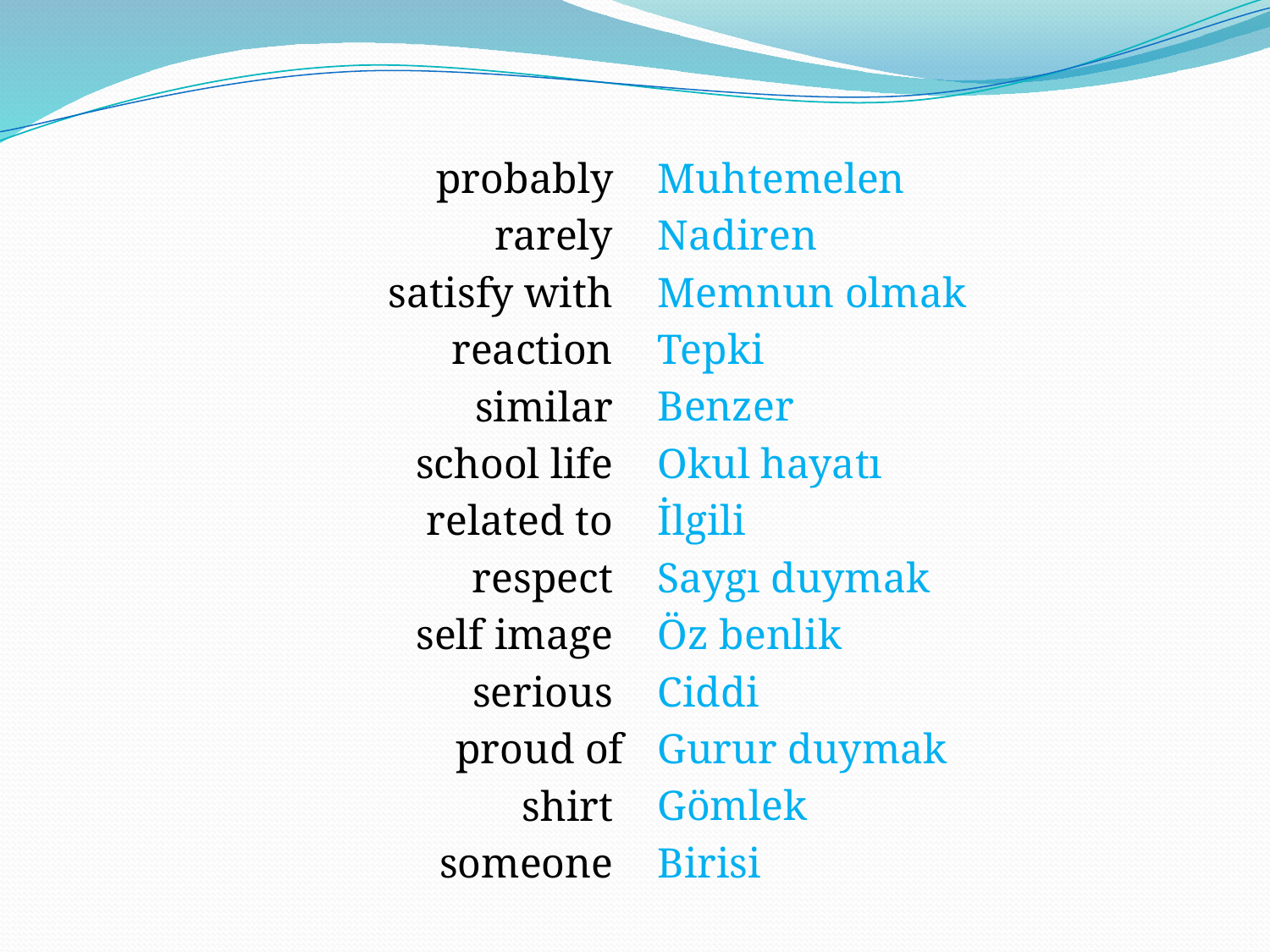

probably
rarely
satisfy with
reaction
similar
school life
related to
respect
self image
serious
proud of
shirt
someone
Muhtemelen
Nadiren
Memnun olmak
Tepki
Benzer
Okul hayatı
İlgili
Saygı duymak
Öz benlik
Ciddi
Gurur duymak
Gömlek
Birisi